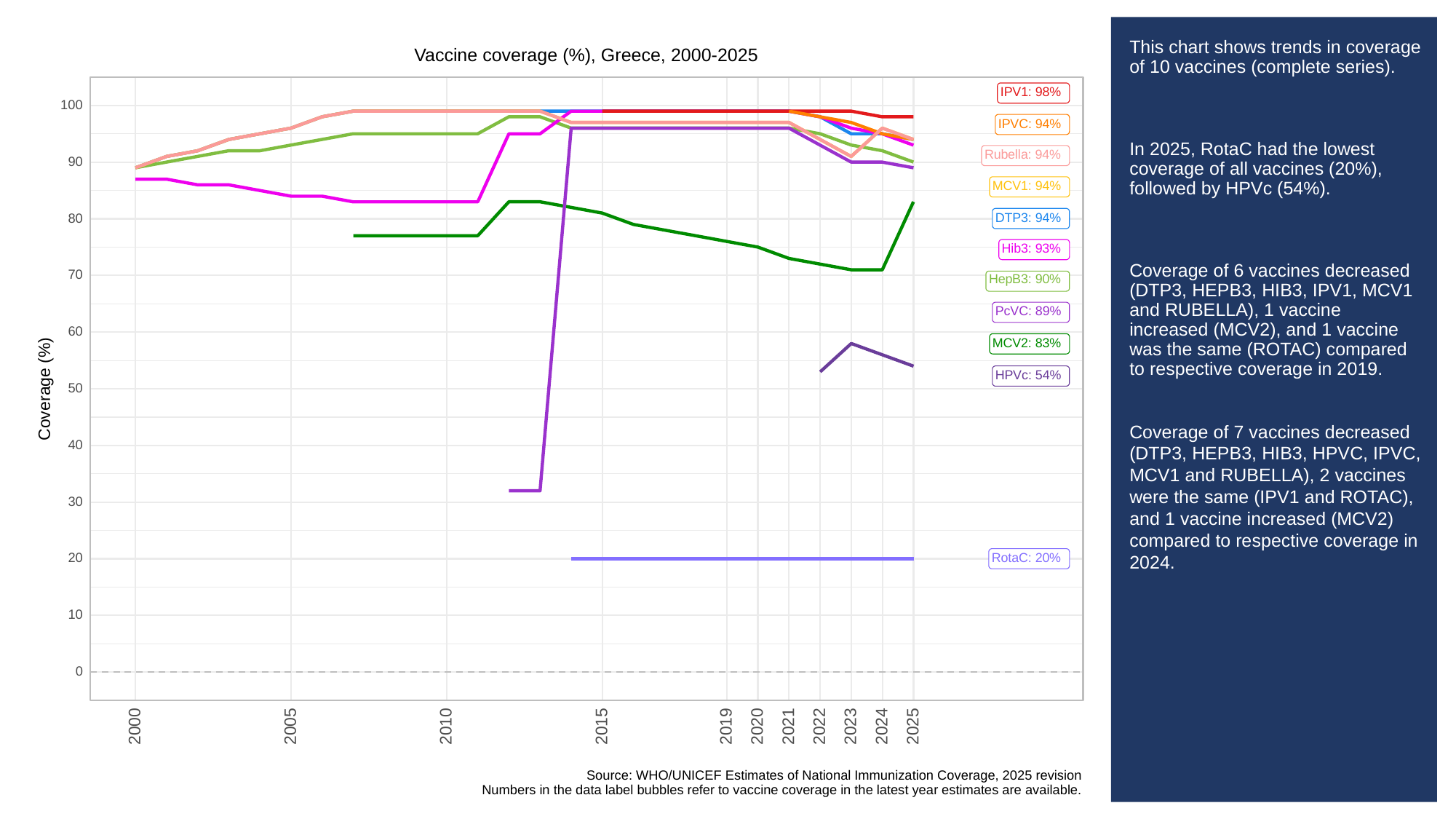

# This chart shows trends in coverage of 10 vaccines (complete series).

In 2025, RotaC had the lowest coverage of all vaccines (20%), followed by HPVc (54%).

Coverage of 6 vaccines decreased (DTP3, HEPB3, HIB3, IPV1, MCV1 and RUBELLA), 1 vaccine increased (MCV2), and 1 vaccine was the same (ROTAC) compared to respective coverage in 2019.

Coverage of 7 vaccines decreased (DTP3, HEPB3, HIB3, HPVC, IPVC, MCV1 and RUBELLA), 2 vaccines were the same (IPV1 and ROTAC), and 1 vaccine increased (MCV2) compared to respective coverage in 2024.

Vaccine coverage (%), Greece, 2000-2025

IPV1: 98%

100

IPVC: 94%

Rubella: 94%
90

MCV1: 94%

DTP3: 94%
80

Hib3: 93%

70

HepB3: 90%

PcVC: 89%
60

MCV2: 83%

HPVc: 54%
Coverage (%)
50

40

30

RotaC: 20%
20

10

0

2023
2000
2005
2010
2015
2019
2020
2021
2022
2024
2025
Source: WHO/UNICEF Estimates of National Immunization Coverage, 2025 revision
Numbers in the data label bubbles refer to vaccine coverage in the latest year estimates are available.